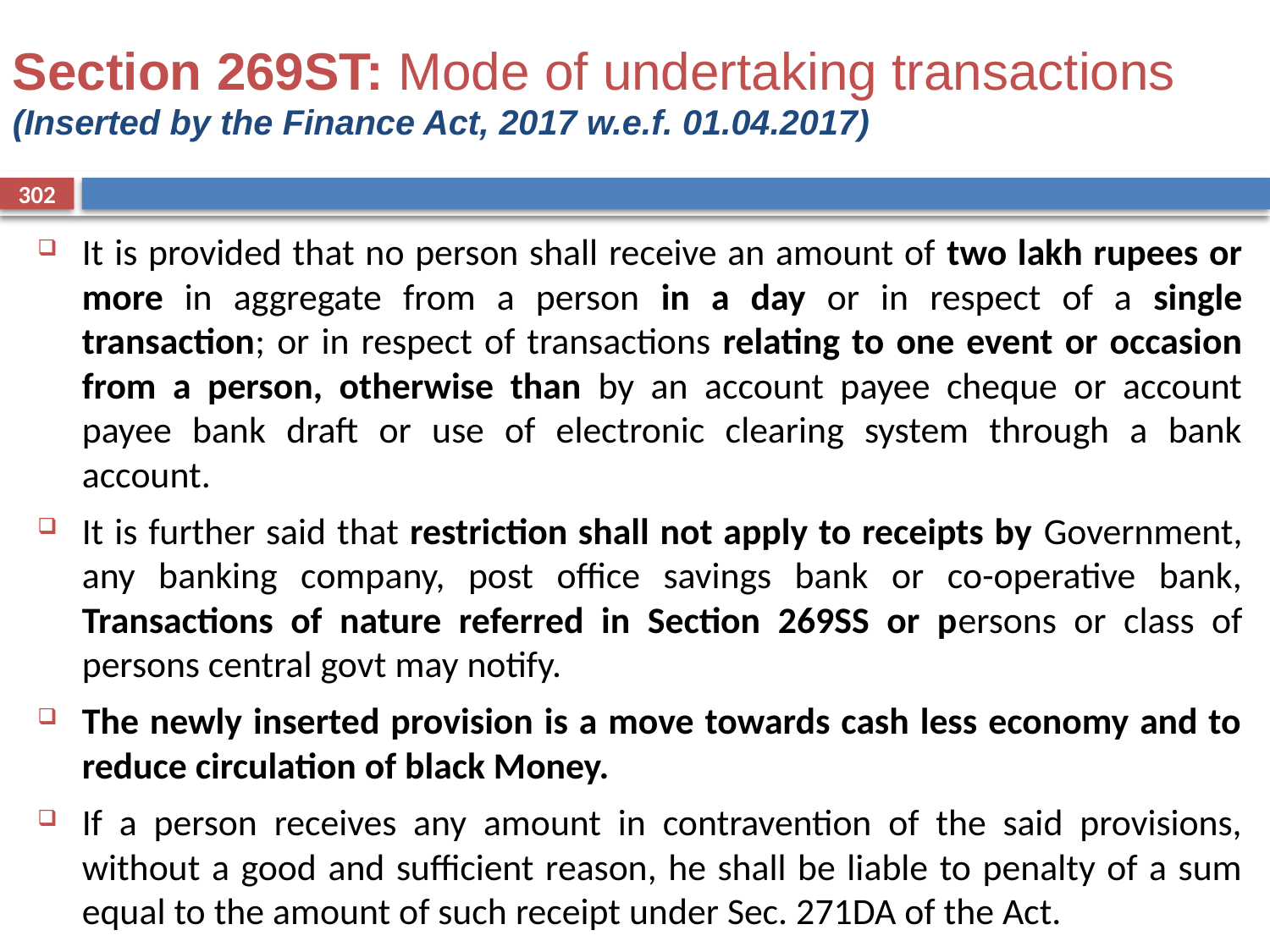

# Section 269ST: Mode of undertaking transactions (Inserted by the Finance Act, 2017 w.e.f. 01.04.2017)
302
It is provided that no person shall receive an amount of two lakh rupees or more in aggregate from a person in a day or in respect of a single transaction; or in respect of transactions relating to one event or occasion from a person, otherwise than by an account payee cheque or account payee bank draft or use of electronic clearing system through a bank account.
It is further said that restriction shall not apply to receipts by Government, any banking company, post office savings bank or co-operative bank, Transactions of nature referred in Section 269SS or persons or class of persons central govt may notify.
The newly inserted provision is a move towards cash less economy and to reduce circulation of black Money.
If a person receives any amount in contravention of the said provisions, without a good and sufficient reason, he shall be liable to penalty of a sum equal to the amount of such receipt under Sec. 271DA of the Act.